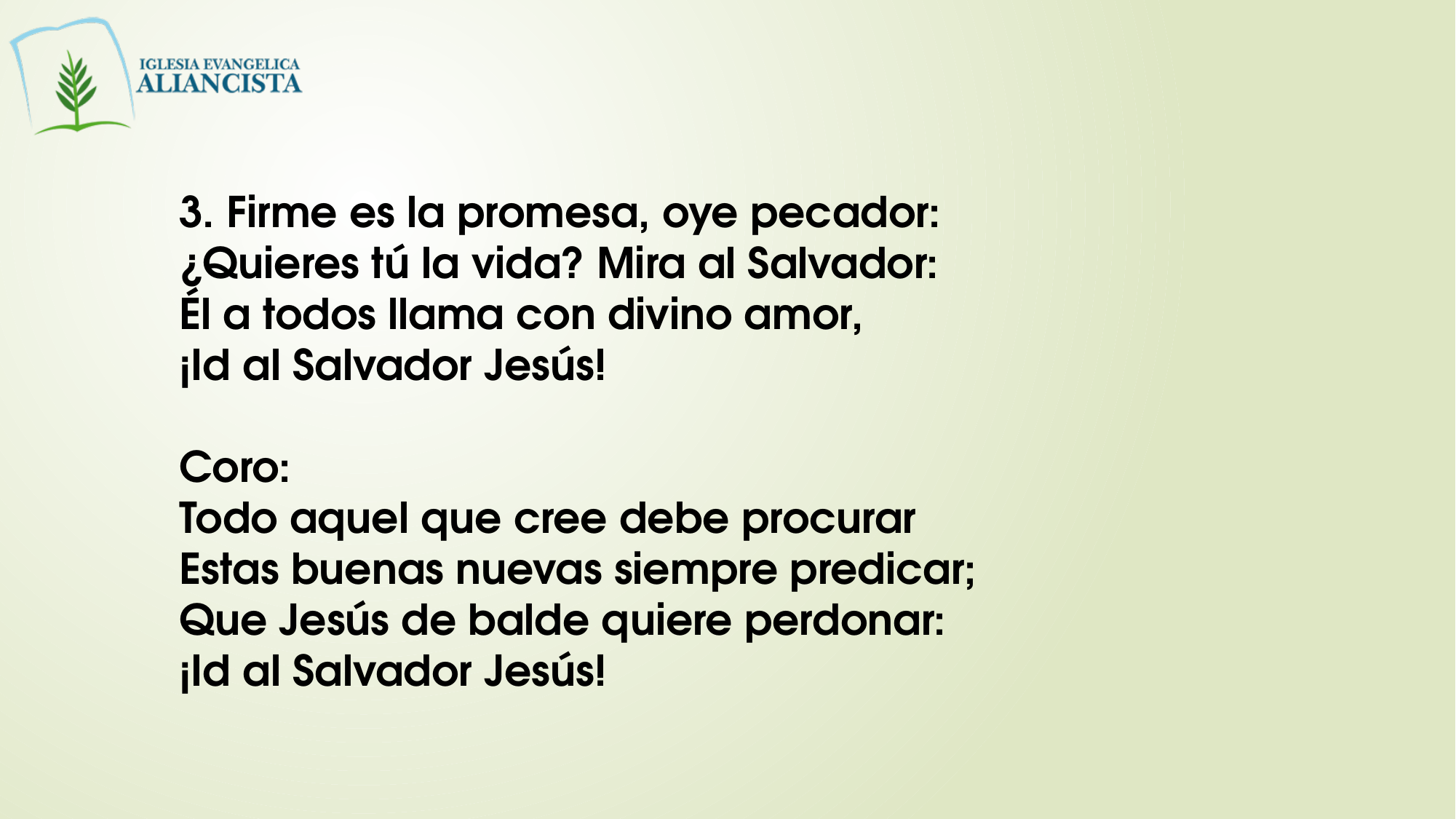

3. Firme es la promesa, oye pecador:
¿Quieres tú la vida? Mira al Salvador:
Él a todos llama con divino amor,
¡Id al Salvador Jesús!

Coro:
Todo aquel que cree debe procurar
Estas buenas nuevas siempre predicar;
Que Jesús de balde quiere perdonar:
¡Id al Salvador Jesús!